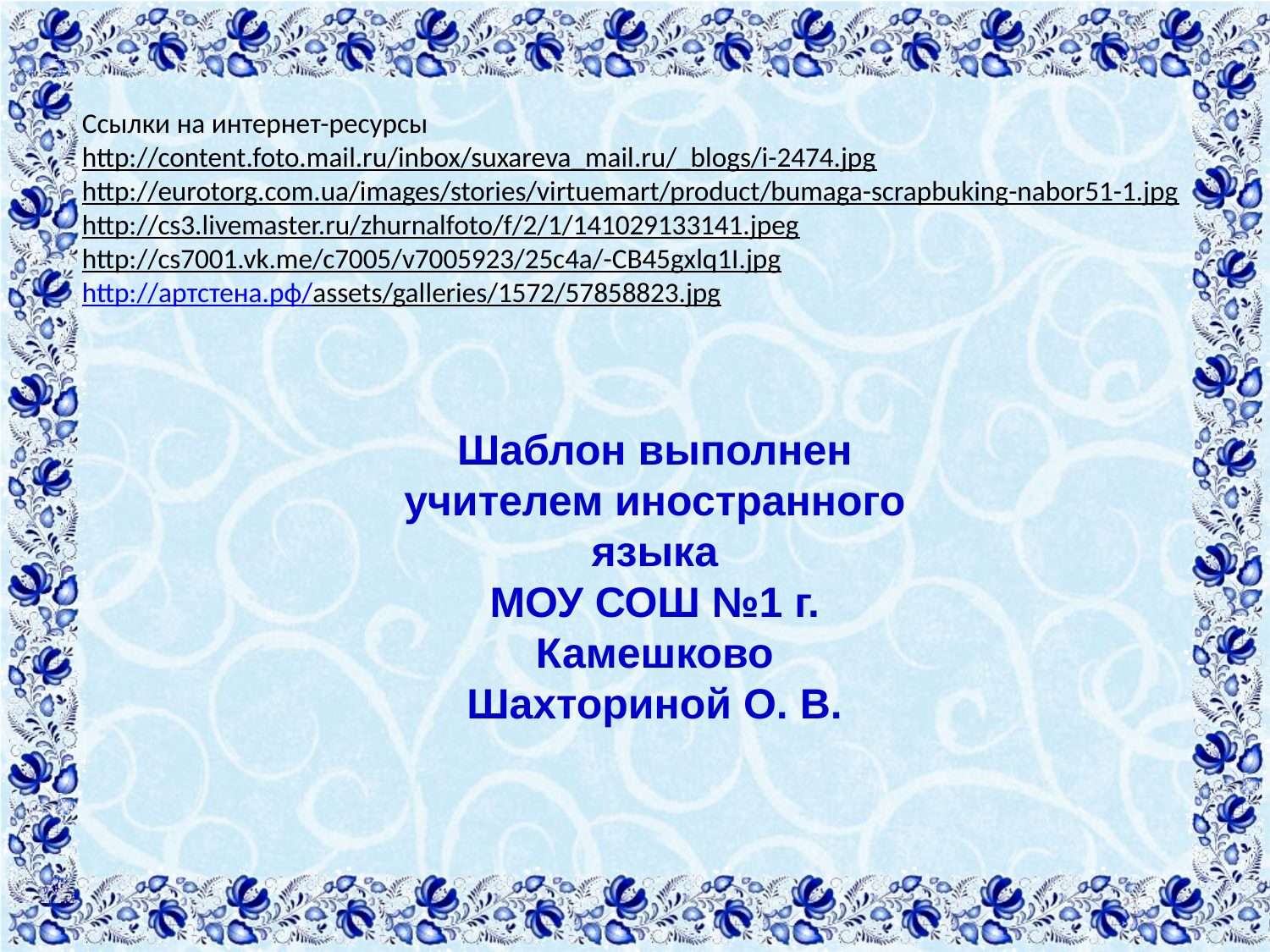

Ссылки на интернет-ресурсы
http://content.foto.mail.ru/inbox/suxareva_mail.ru/_blogs/i-2474.jpg
http://eurotorg.com.ua/images/stories/virtuemart/product/bumaga-scrapbuking-nabor51-1.jpg
http://cs3.livemaster.ru/zhurnalfoto/f/2/1/141029133141.jpeg
http://cs7001.vk.me/c7005/v7005923/25c4a/-CB45gxlq1I.jpg
http://артстена.рф/assets/galleries/1572/57858823.jpg

Шаблон выполнен
учителем иностранного языка
МОУ СОШ №1 г. Камешково
Шахториной О. В.